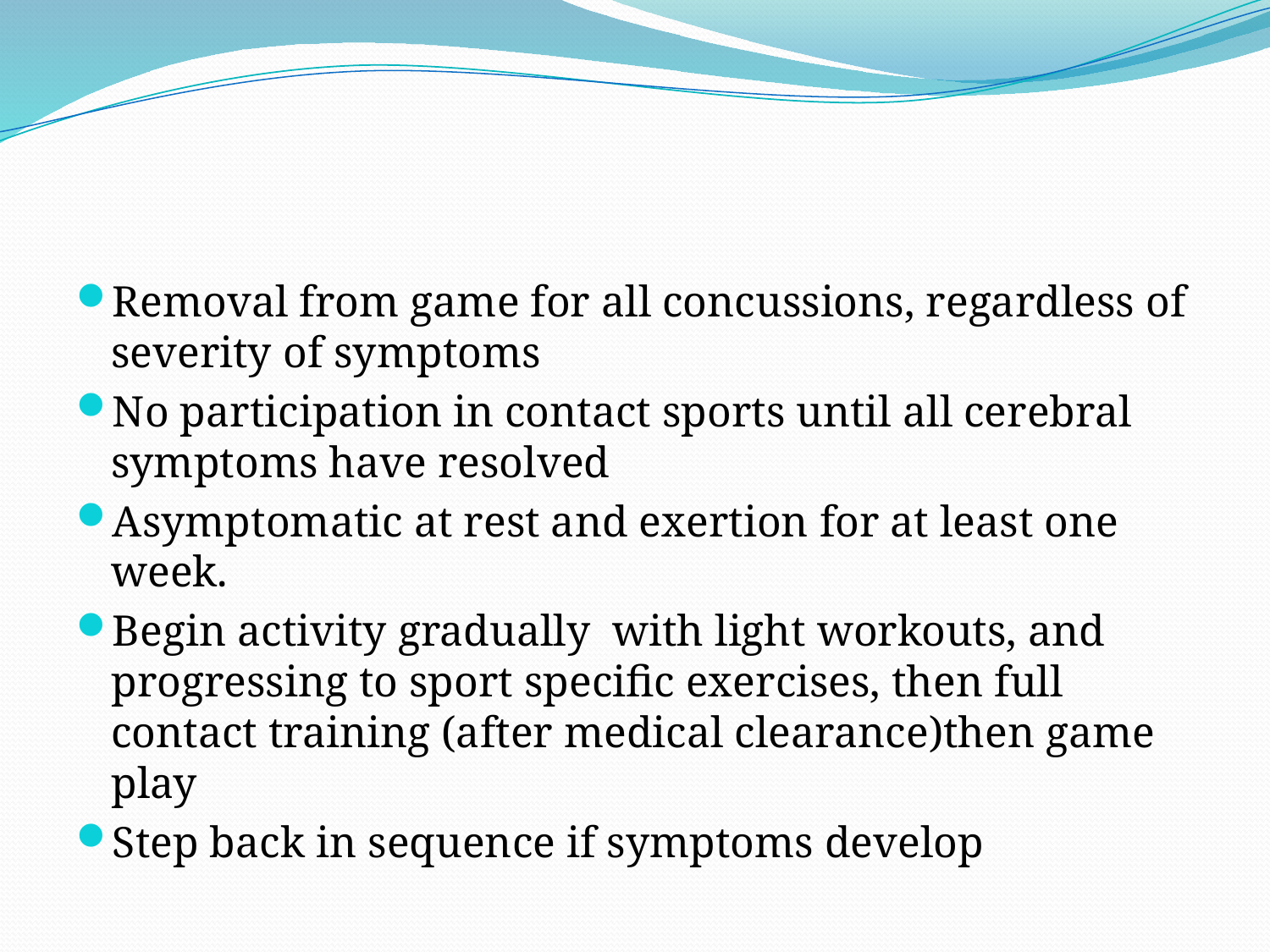

#
Removal from game for all concussions, regardless of severity of symptoms
No participation in contact sports until all cerebral symptoms have resolved
Asymptomatic at rest and exertion for at least one week.
Begin activity gradually  with light workouts, and progressing to sport specific exercises, then full contact training (after medical clearance)then game play
Step back in sequence if symptoms develop